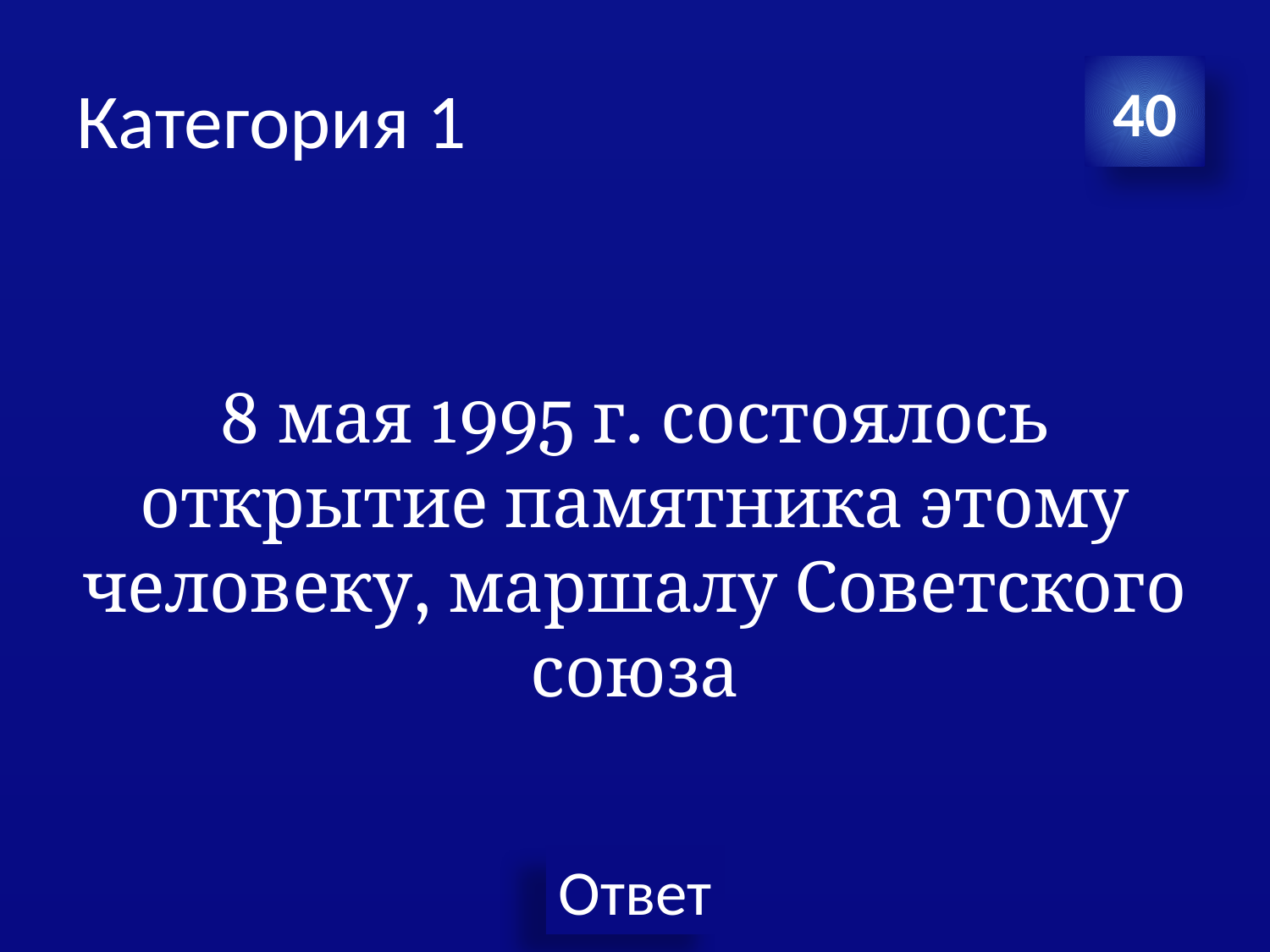

# Категория 1
40
8 мая 1995 г. состоялось открытие памятника этому человеку, маршалу Советского союза